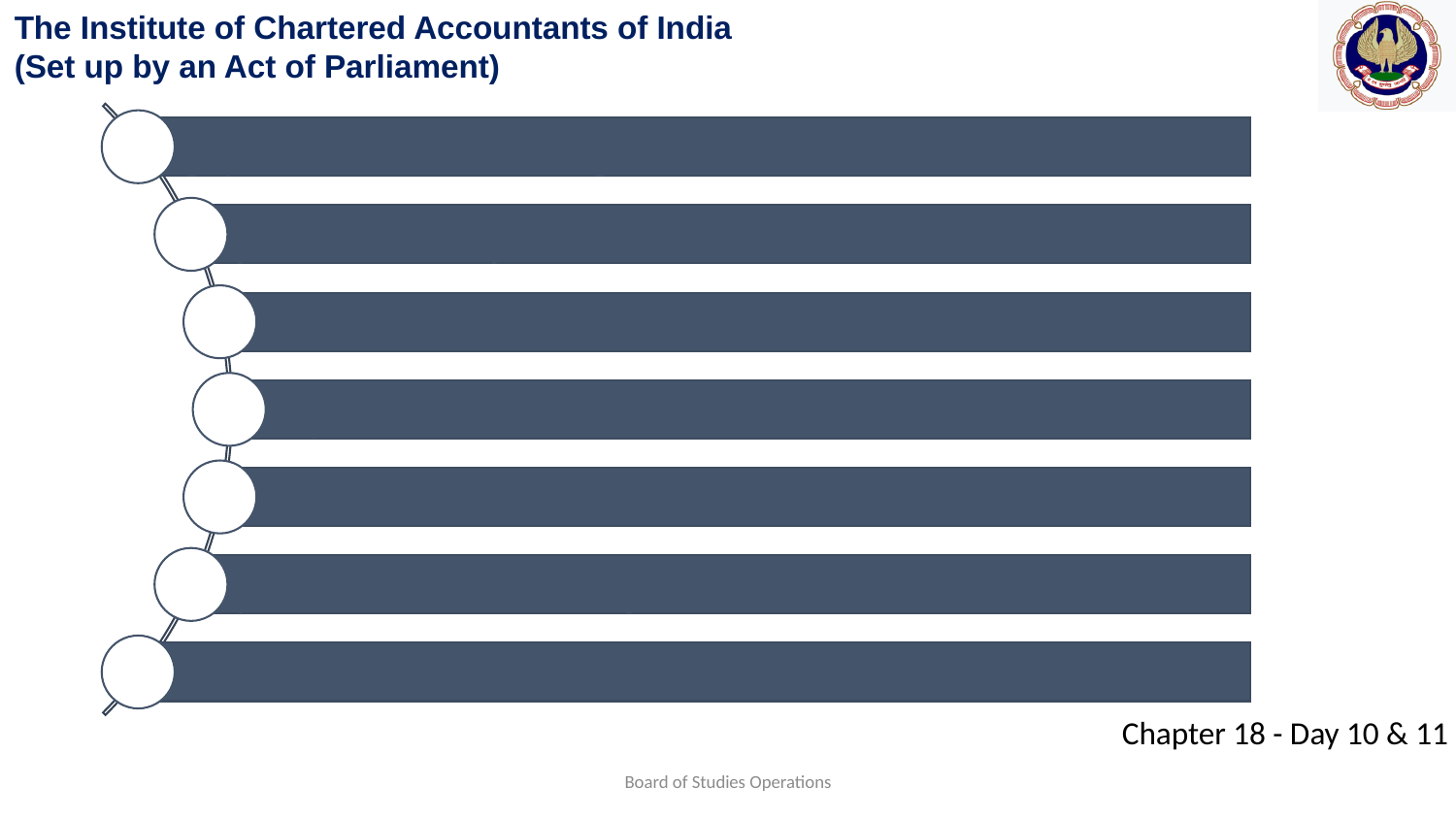

Avoid Templates with Graphics: Avoid using resume templates with excessive graphics, colors, or intricate designs.
Use Keywords Judiciously: Incorporate relevant keywords. Avoid overloading your resume with keywords
Personal Interests: Be cautious when including personal interests or hobbies.
References: Do not include references on your resume unless explicitly requested.
Overcrowding: Avoid overcrowding your resume with too much information.
Inconsistencies with LinkedIn: Ensure that the information on your LinkedIn profile matches the content on your resume.
Privacy: Be cautious about sharing personal information online.
Board of Studies Operations